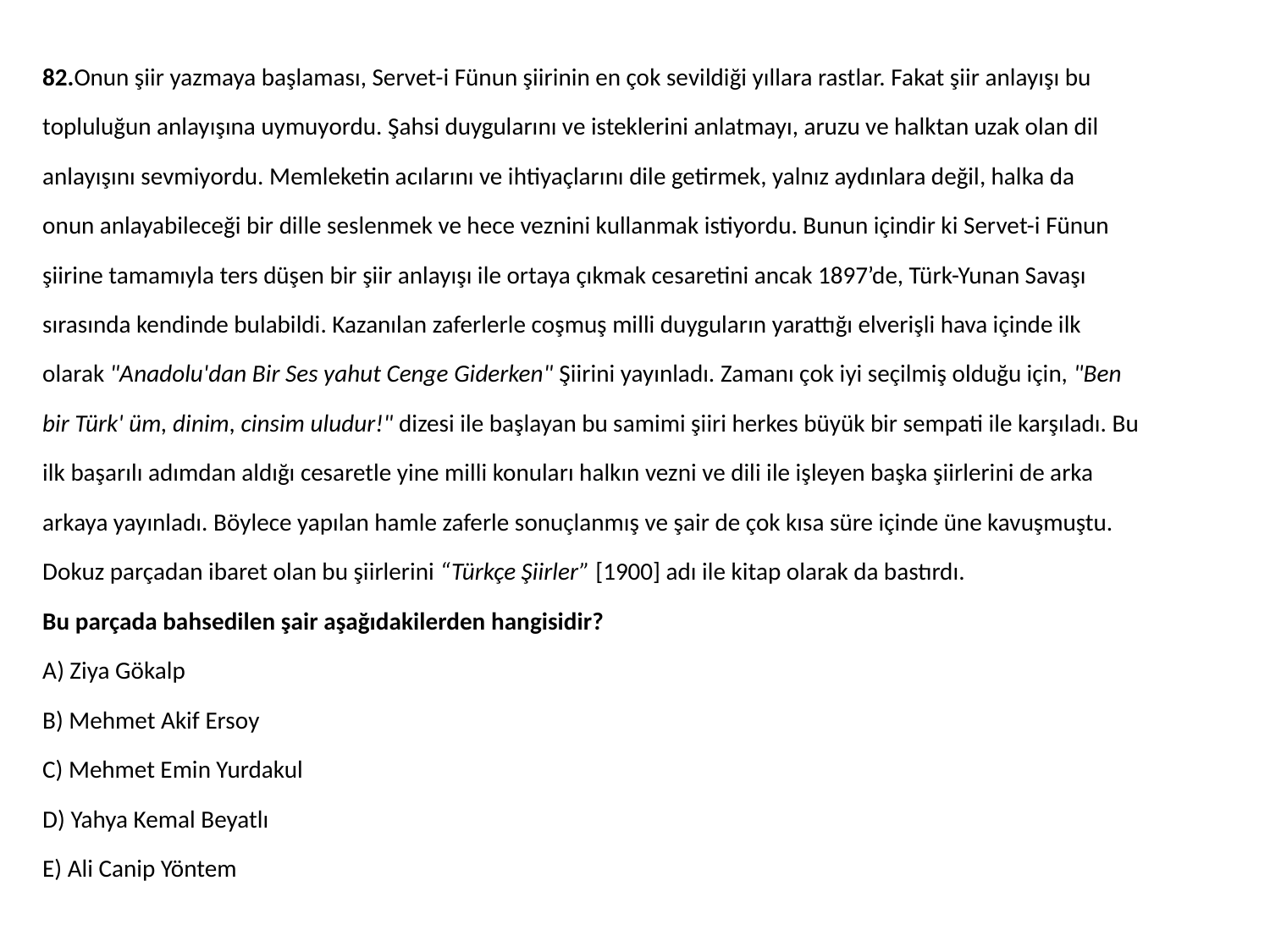

82.Onun şiir yazmaya başlaması, Servet-i Fünun şiirinin en çok sevildiği yıllara rastlar. Fakat şiir anlayışı bu
topluluğun anlayışına uymuyordu. Şahsi duygularını ve isteklerini anlatmayı, aruzu ve halktan uzak olan dil
anlayışını sevmiyordu. Memleketin acılarını ve ihtiyaçlarını dile getirmek, yalnız aydınlara değil, halka da
onun anlayabileceği bir dille seslenmek ve hece veznini kullanmak istiyordu. Bunun içindir ki Servet-i Fünun
şiirine tamamıyla ters düşen bir şiir anlayışı ile ortaya çıkmak cesaretini ancak 1897’de, Türk-Yunan Savaşı
sırasında kendinde bulabildi. Kazanılan zaferlerle coşmuş milli duyguların yarattığı elverişli hava içinde ilk
olarak "Anadolu'dan Bir Ses yahut Cenge Giderken" Şiirini yayınladı. Zamanı çok iyi seçilmiş olduğu için, "Ben
bir Türk' üm, dinim, cinsim uludur!" dizesi ile başlayan bu samimi şiiri herkes büyük bir sempati ile karşıladı. Bu
ilk başarılı adımdan aldığı cesaretle yine milli konuları halkın vezni ve dili ile işleyen başka şiirlerini de arka
arkaya yayınladı. Böylece yapılan hamle zaferle sonuçlanmış ve şair de çok kısa süre içinde üne kavuşmuştu.
Dokuz parçadan ibaret olan bu şiirlerini “Türkçe Şiirler” [1900] adı ile kitap olarak da bastırdı.
Bu parçada bahsedilen şair aşağıdakilerden hangisidir?
A) Ziya Gökalp
B) Mehmet Akif Ersoy
C) Mehmet Emin Yurdakul
D) Yahya Kemal Beyatlı
E) Ali Canip Yöntem